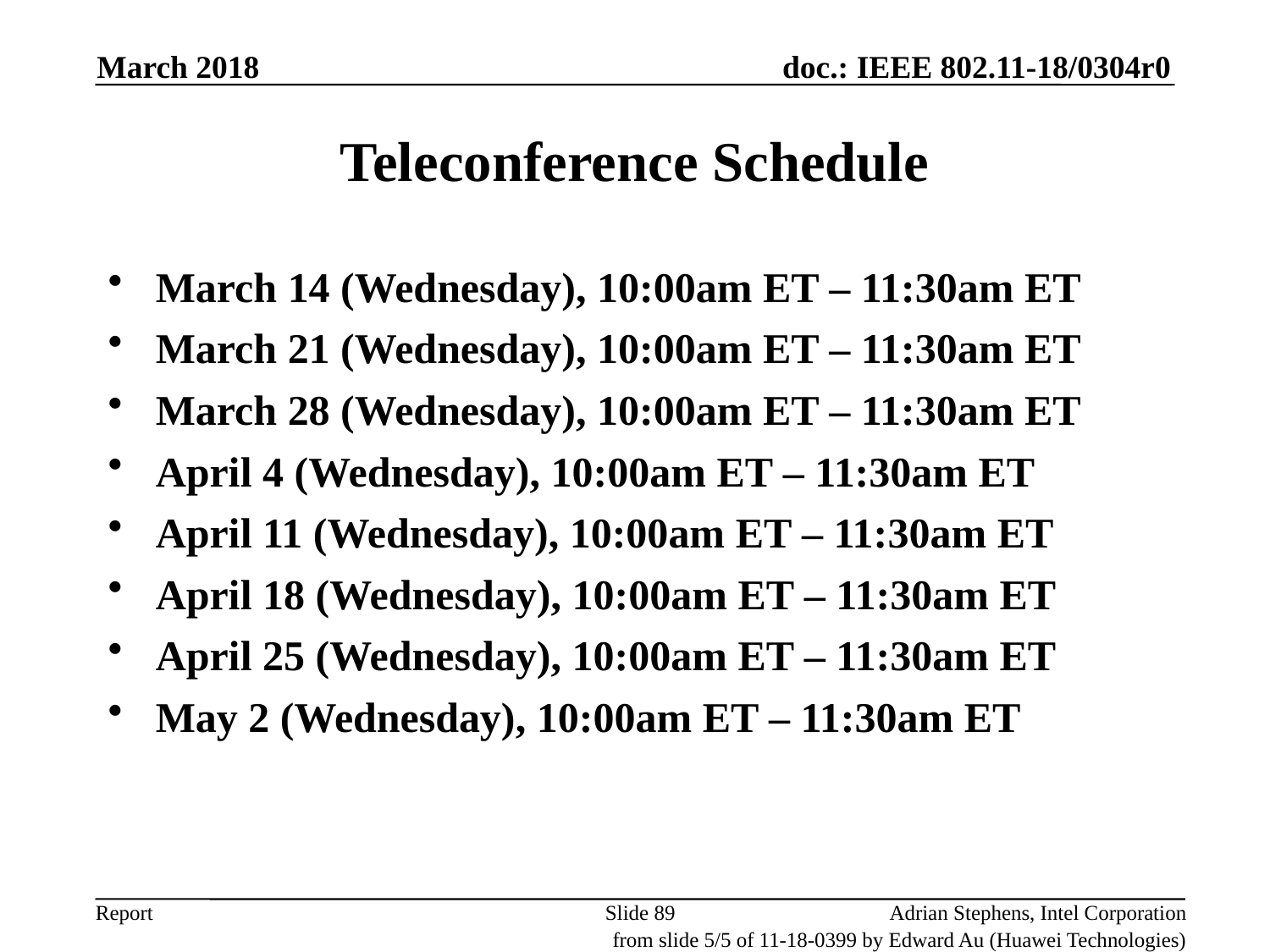

March 2018
Teleconference Schedule
March 14 (Wednesday), 10:00am ET – 11:30am ET
March 21 (Wednesday), 10:00am ET – 11:30am ET
March 28 (Wednesday), 10:00am ET – 11:30am ET
April 4 (Wednesday), 10:00am ET – 11:30am ET
April 11 (Wednesday), 10:00am ET – 11:30am ET
April 18 (Wednesday), 10:00am ET – 11:30am ET
April 25 (Wednesday), 10:00am ET – 11:30am ET
May 2 (Wednesday), 10:00am ET – 11:30am ET

Slide 89
Adrian Stephens, Intel Corporation
from slide 5/5 of 11-18-0399 by Edward Au (Huawei Technologies)